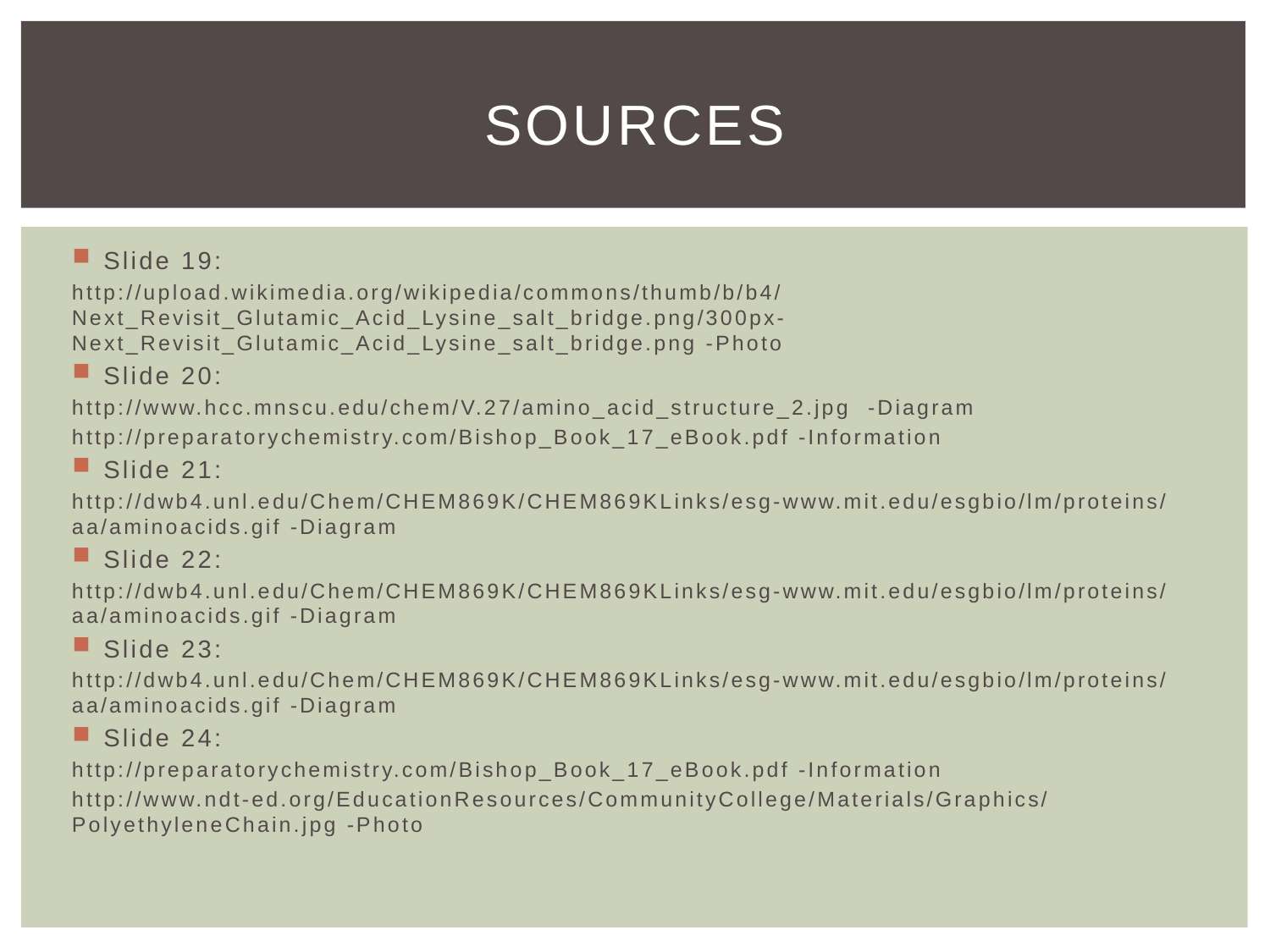

# Sources
Slide 19:
http://upload.wikimedia.org/wikipedia/commons/thumb/b/b4/Next_Revisit_Glutamic_Acid_Lysine_salt_bridge.png/300px-Next_Revisit_Glutamic_Acid_Lysine_salt_bridge.png -Photo
Slide 20:
http://www.hcc.mnscu.edu/chem/V.27/amino_acid_structure_2.jpg  -Diagram
http://preparatorychemistry.com/Bishop_Book_17_eBook.pdf -Information
Slide 21:
http://dwb4.unl.edu/Chem/CHEM869K/CHEM869KLinks/esg-www.mit.edu/esgbio/lm/proteins/aa/aminoacids.gif -Diagram
Slide 22:
http://dwb4.unl.edu/Chem/CHEM869K/CHEM869KLinks/esg-www.mit.edu/esgbio/lm/proteins/aa/aminoacids.gif -Diagram
Slide 23:
http://dwb4.unl.edu/Chem/CHEM869K/CHEM869KLinks/esg-www.mit.edu/esgbio/lm/proteins/aa/aminoacids.gif -Diagram
Slide 24:
http://preparatorychemistry.com/Bishop_Book_17_eBook.pdf -Information
http://www.ndt-ed.org/EducationResources/CommunityCollege/Materials/Graphics/PolyethyleneChain.jpg -Photo